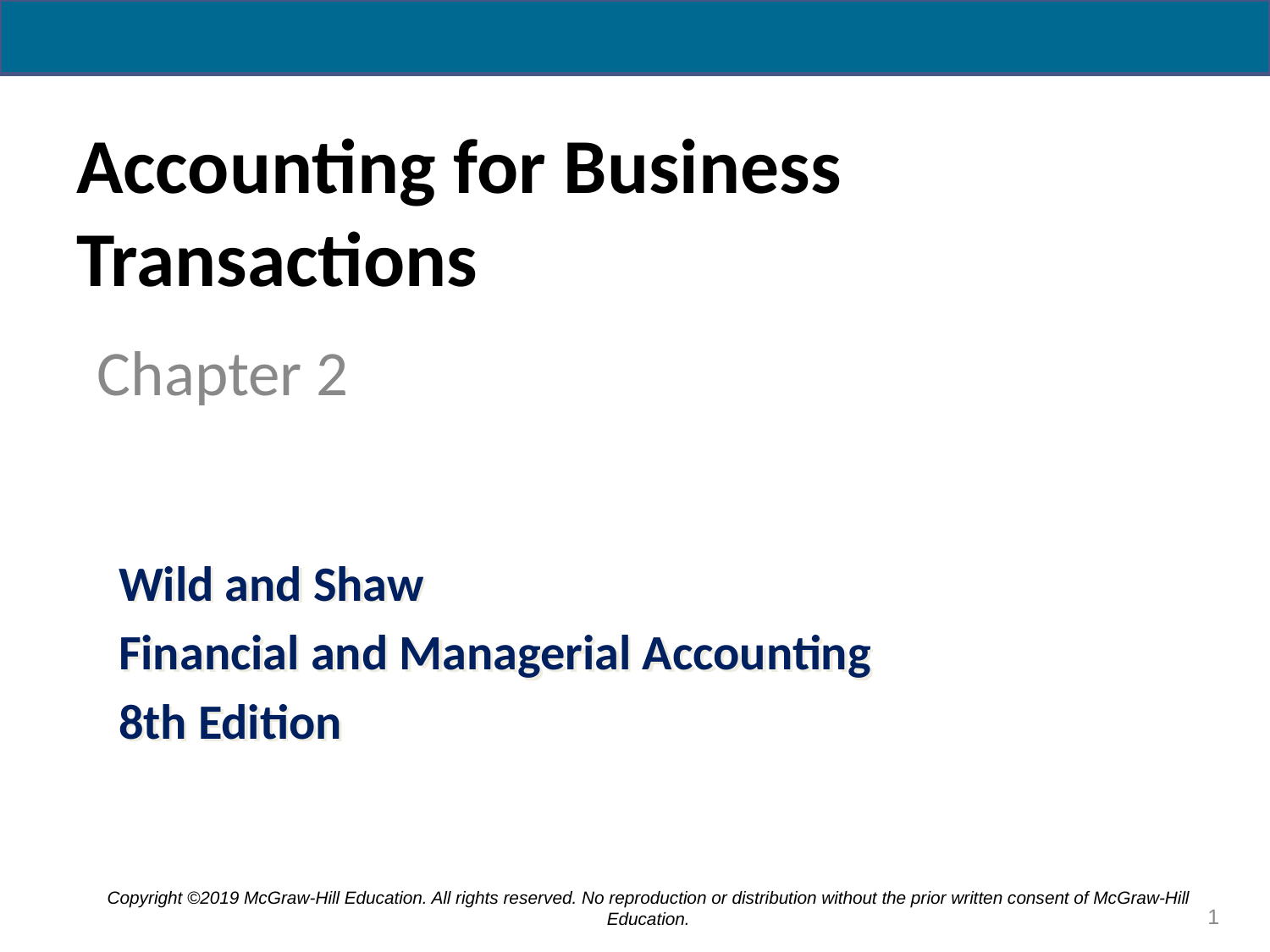

# Accounting for Business Transactions
Chapter 2

Wild and Shaw
Financial and Managerial Accounting
8th Edition

Copyright ©2019 McGraw-Hill Education. All rights reserved. No reproduction or distribution without the prior written consent of McGraw-Hill Education.
1